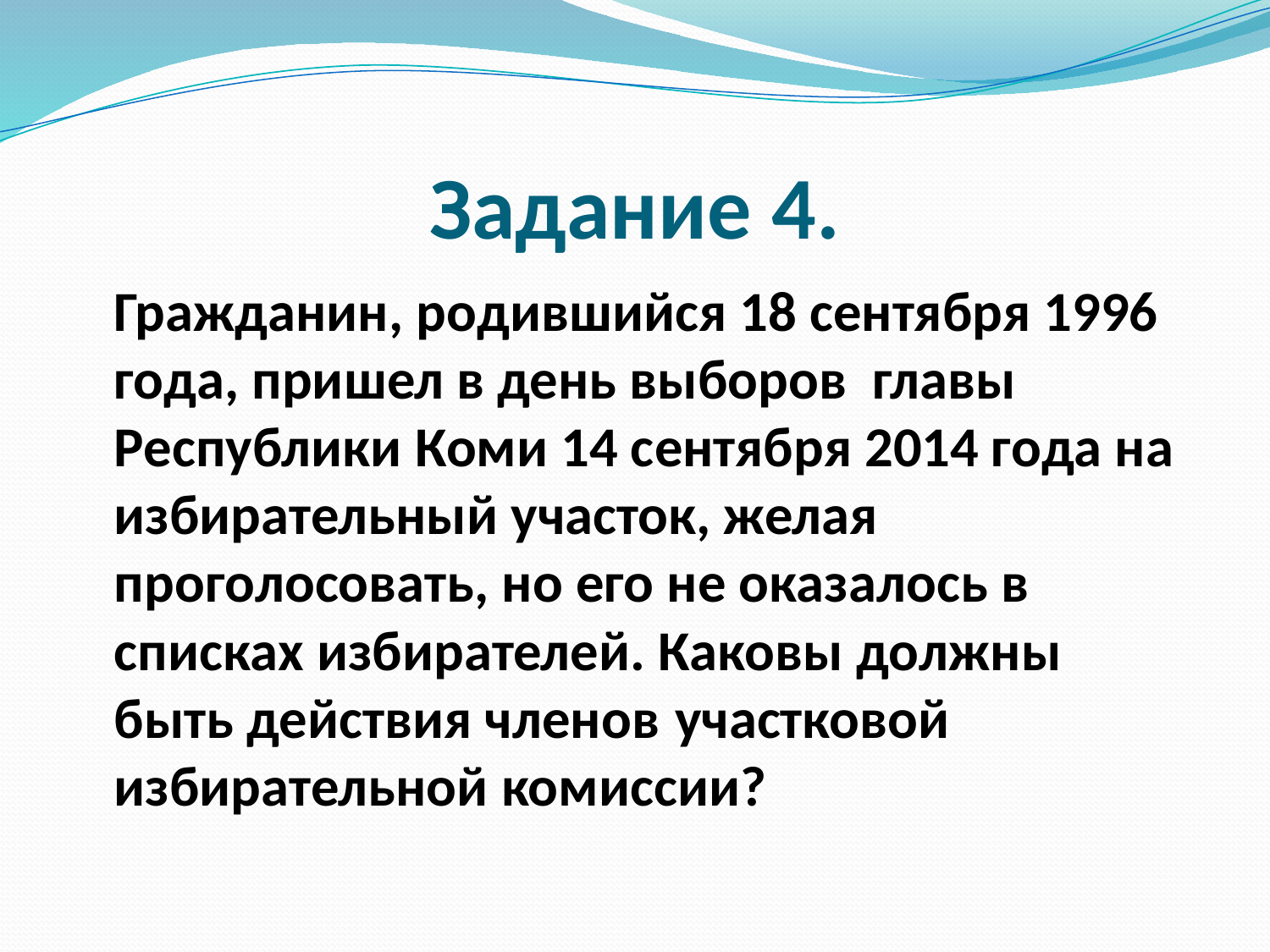

# Задание 4.
   Гражданин, родившийся 18 сентября 1996 года, пришел в день выборов  главы Республики Коми 14 сентября 2014 года на избирательный участок, желая проголосовать, но его не оказалось в списках избирателей. Каковы должны быть действия членов участковой избирательной комиссии?